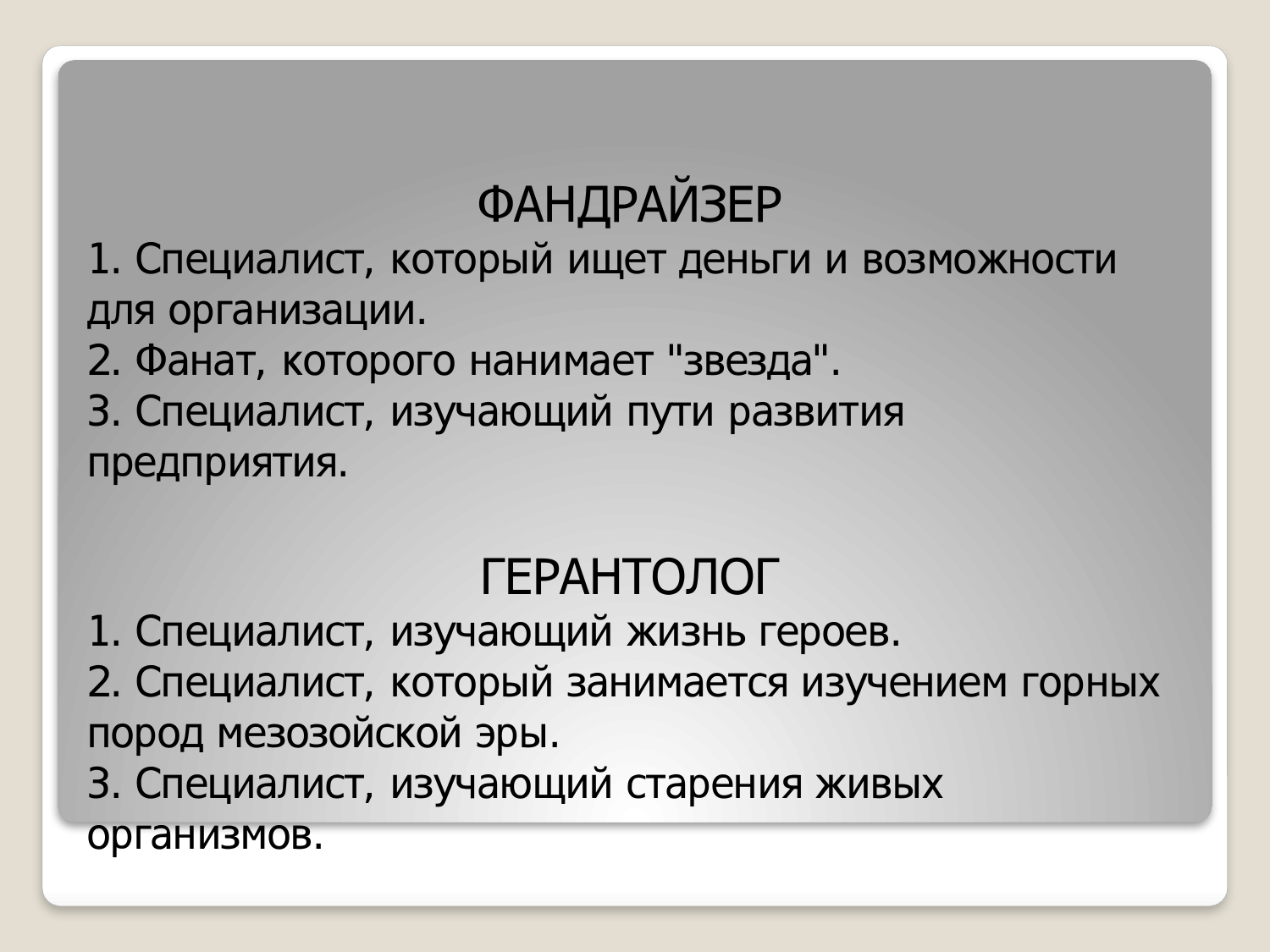

ФАНДРАЙЗЕР
1. Специалист, который ищет деньги и возможности для организации.
2. Фанат, которого нанимает "звезда".
3. Специалист, изучающий пути развития предприятия.

ГЕРАНТОЛОГ
1. Специалист, изучающий жизнь героев.
2. Специалист, который занимается изучением горных пород мезозойской эры.
3. Специалист, изучающий старения живых организмов.